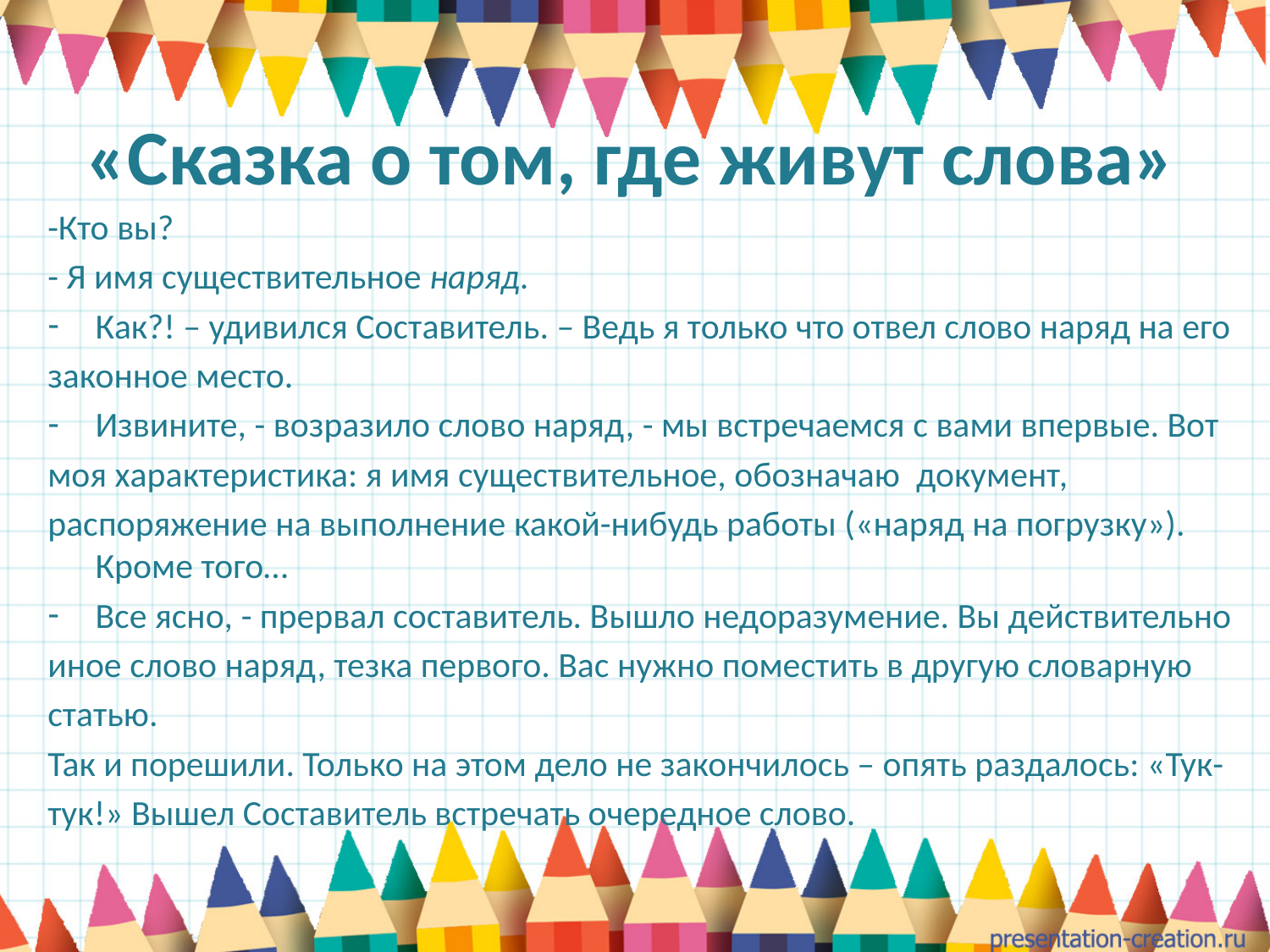

# «Сказка о том, где живут слова»
-Кто вы?
- Я имя существительное наряд.
Как?! – удивился Составитель. – Ведь я только что отвел слово наряд на его
законное место.
Извините, - возразило слово наряд, - мы встречаемся с вами впервые. Вот
моя характеристика: я имя существительное, обозначаю  документ,
распоряжение на выполнение какой-нибудь работы («наряд на погрузку»). Кроме того…
Все ясно, - прервал составитель. Вышло недоразумение. Вы действительно
иное слово наряд, тезка первого. Вас нужно поместить в другую словарную
статью.
Так и порешили. Только на этом дело не закончилось – опять раздалось: «Тук-
тук!» Вышел Составитель встречать очередное слово.